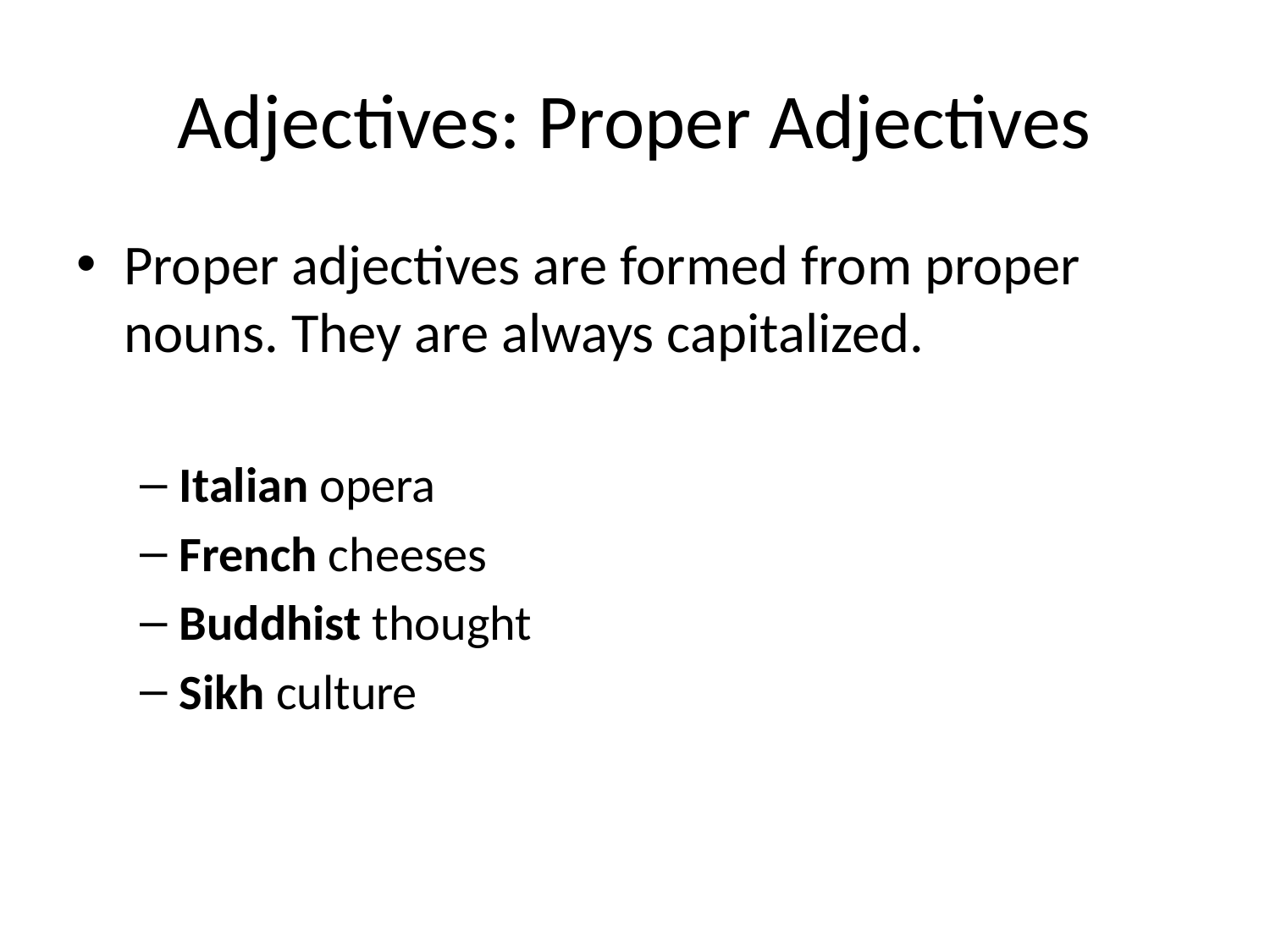

# Adjectives: Proper Adjectives
Proper adjectives are formed from proper nouns. They are always capitalized.

Italian opera
French cheeses
Buddhist thought
Sikh culture